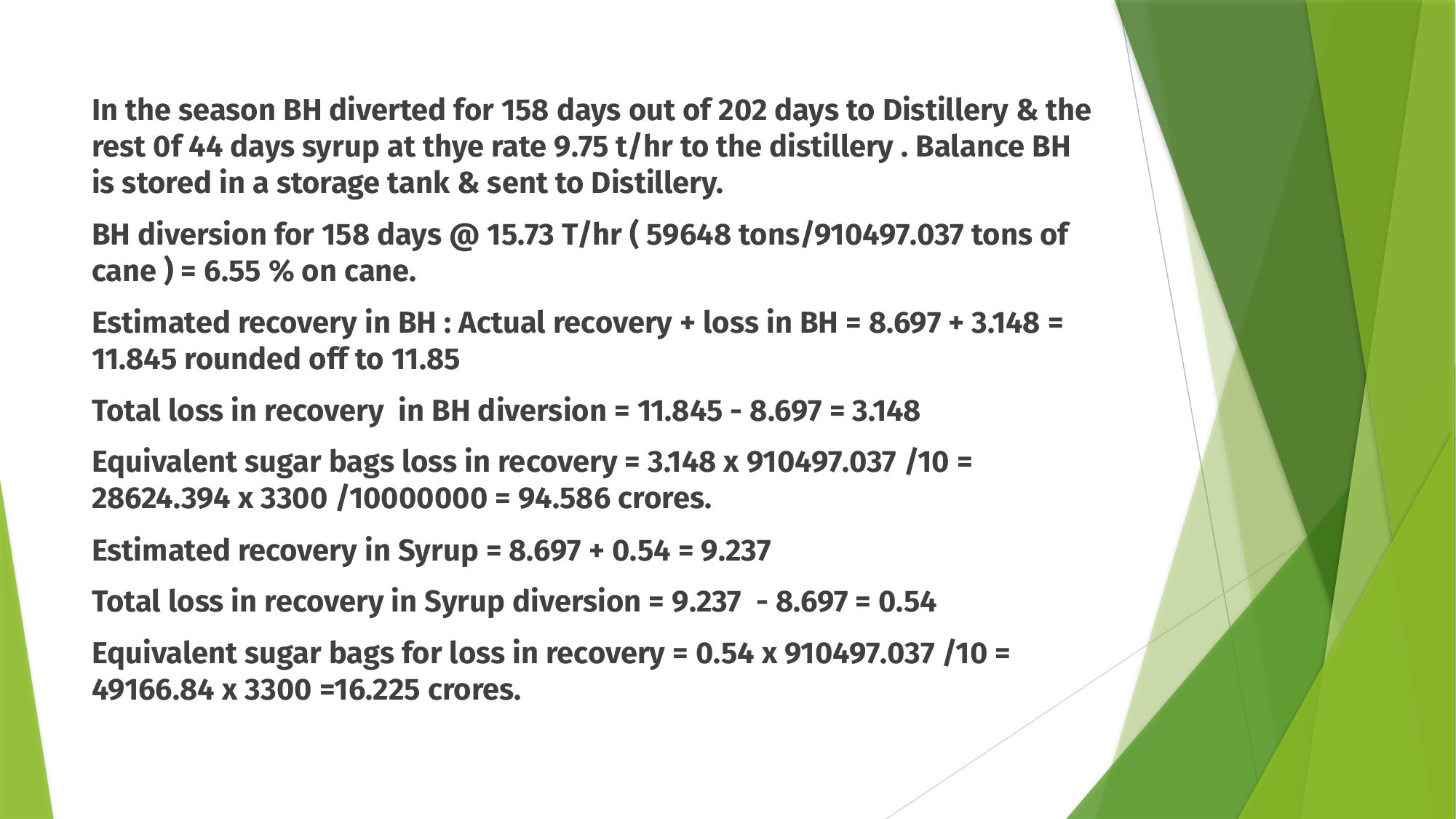

In the season BH diverted for 158 days out of 202 days to Distillery & the rest 0f 44 days syrup at thye rate 9.75 t/hr to the distillery . Balance BH is stored in a storage tank & sent to Distillery.
BH diversion for 158 days @ 15.73 T/hr ( 59648 tons/910497.037 tons of cane ) = 6.55 % on cane.
Estimated recovery in BH : Actual recovery + loss in BH = 8.697 + 3.148 = 11.845 rounded off to 11.85
Total loss in recovery  in BH diversion = 11.845 - 8.697 = 3.148
Equivalent sugar bags loss in recovery = 3.148 x 910497.037 /10 = 28624.394 x 3300 /10000000 = 94.586 crores.
Estimated recovery in Syrup = 8.697 + 0.54 = 9.237
Total loss in recovery in Syrup diversion = 9.237  - 8.697 = 0.54
Equivalent sugar bags for loss in recovery = 0.54 x 910497.037 /10 = 49166.84 x 3300 =16.225 crores.